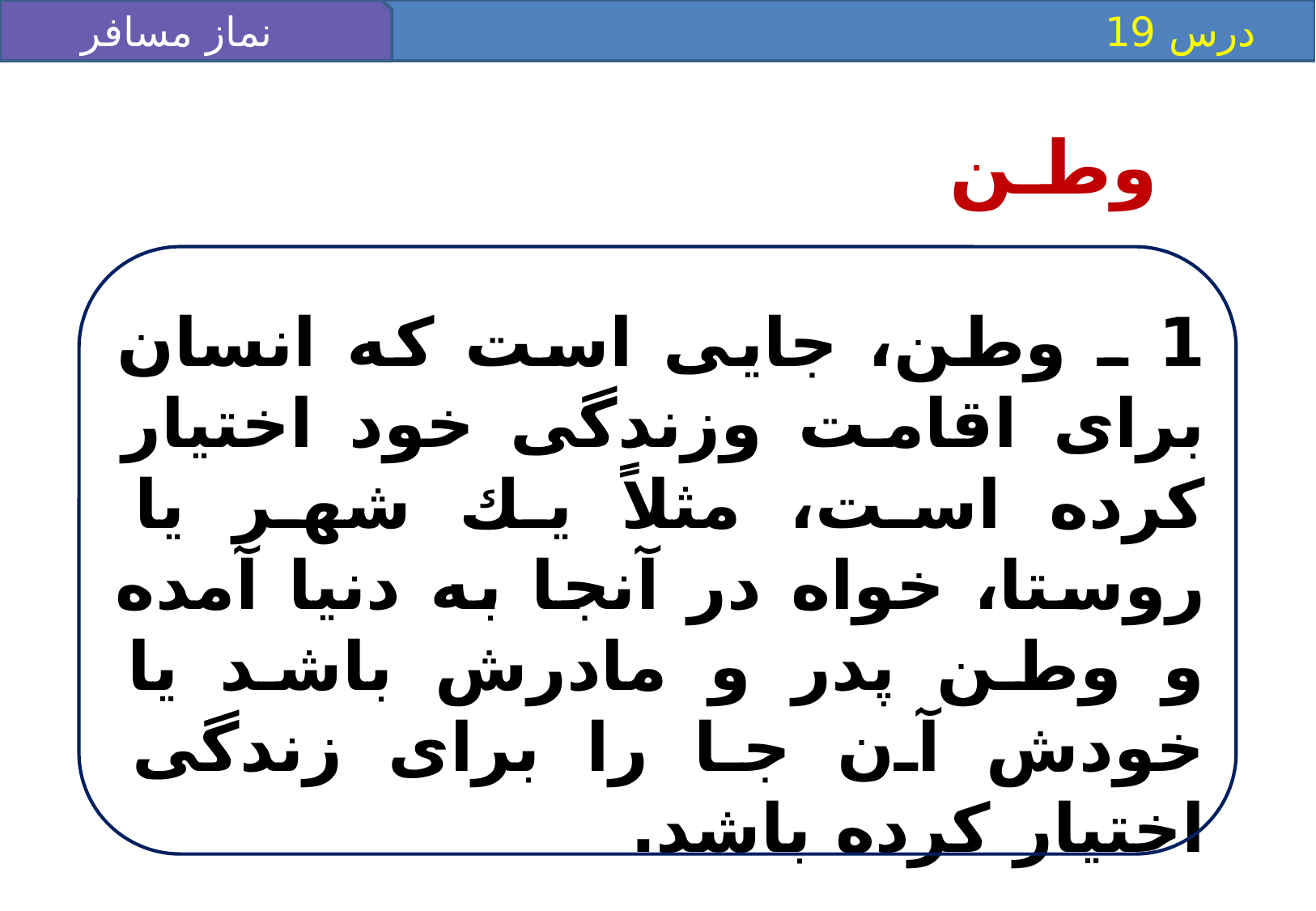

درس 19
نماز مسافر (2)
وطـن

1 ـ وطن، جايى است كه انسان براى اقامت وزندگى خود اختيار كرده است، مثلاً يك شهر يا روستا، خواه در آنجا به دنيا آمده و وطن پدر و مادرش باشد يا خودش آن جا را براى زندگى اختيار كرده باشد.